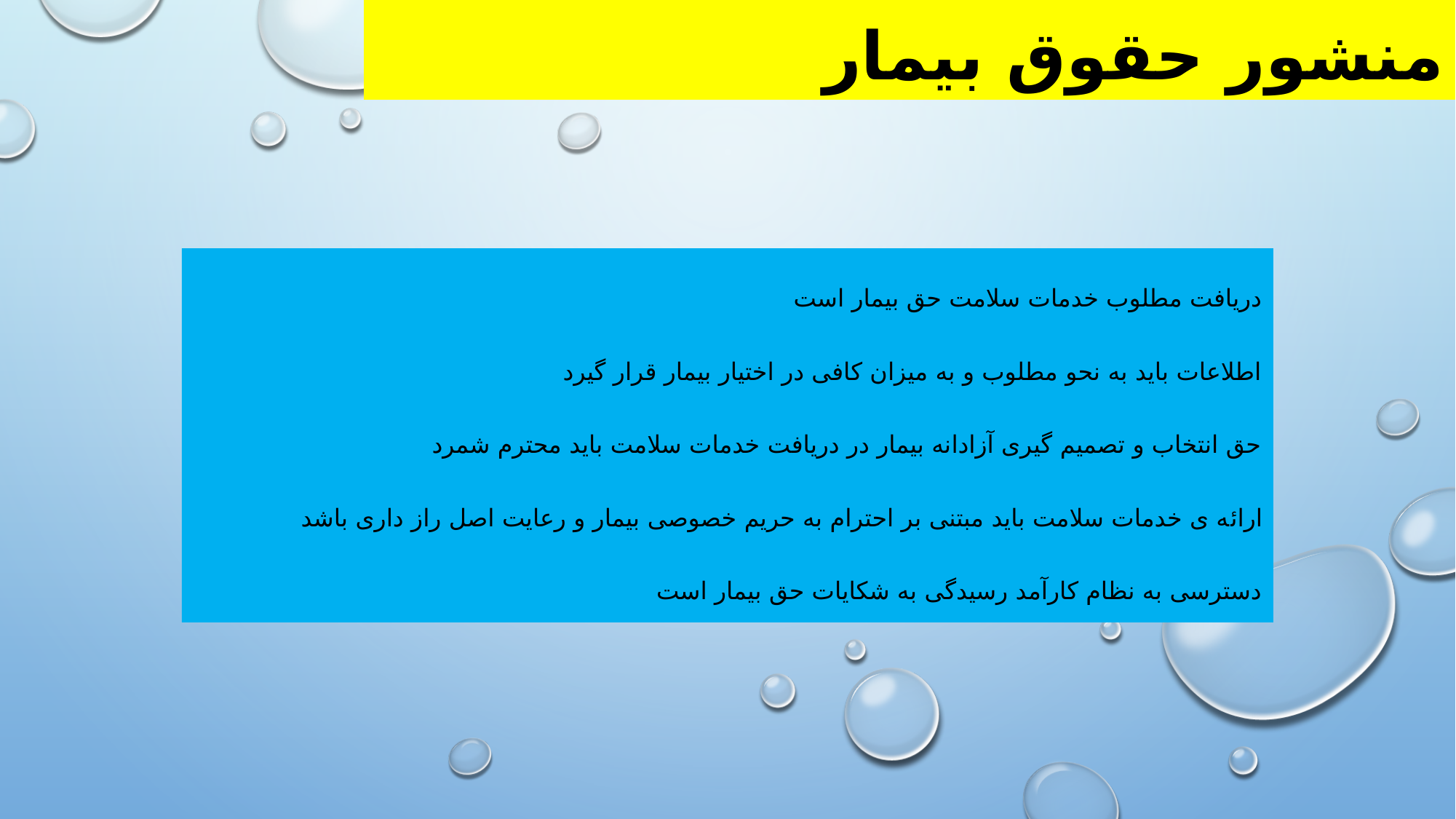

# منشور حقوق بیمار
دریافت مطلوب خدمات سلامت حق بیمار است
اطلاعات باید به نحو مطلوب و به میزان کافی در اختیار بیمار قرار گیرد
حق انتخاب و تصمیم گیری آزادانه بیمار در دریافت خدمات سلامت باید محترم شمرد
ارائه ی خدمات سلامت باید مبتنی بر احترام به حریم خصوصی بیمار و رعایت اصل راز داری باشد
دسترسی به نظام کارآمد رسیدگی به شکایات حق بیمار است